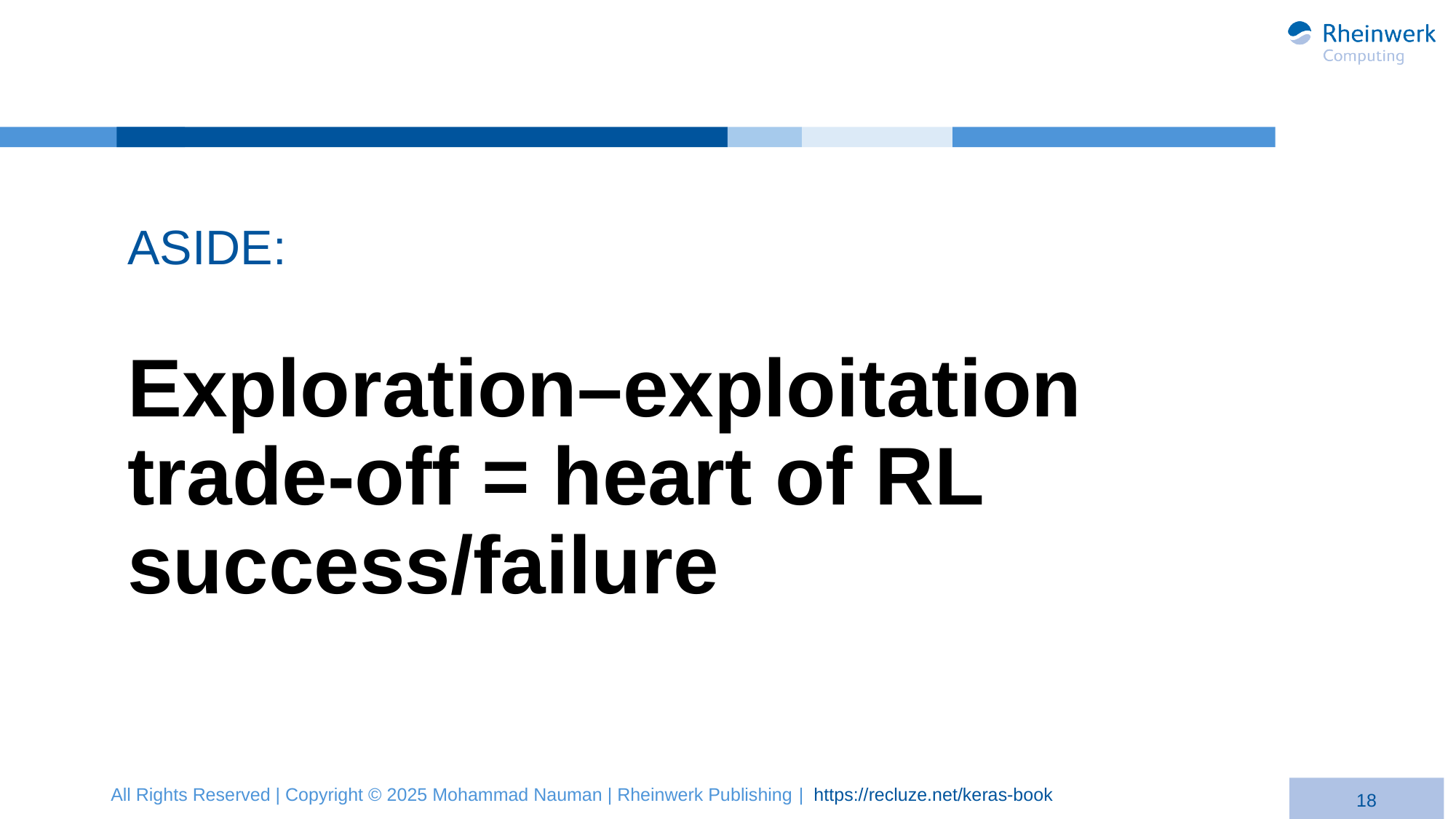

ASIDE:
# Exploration–exploitation trade-off = heart of RL success/failure